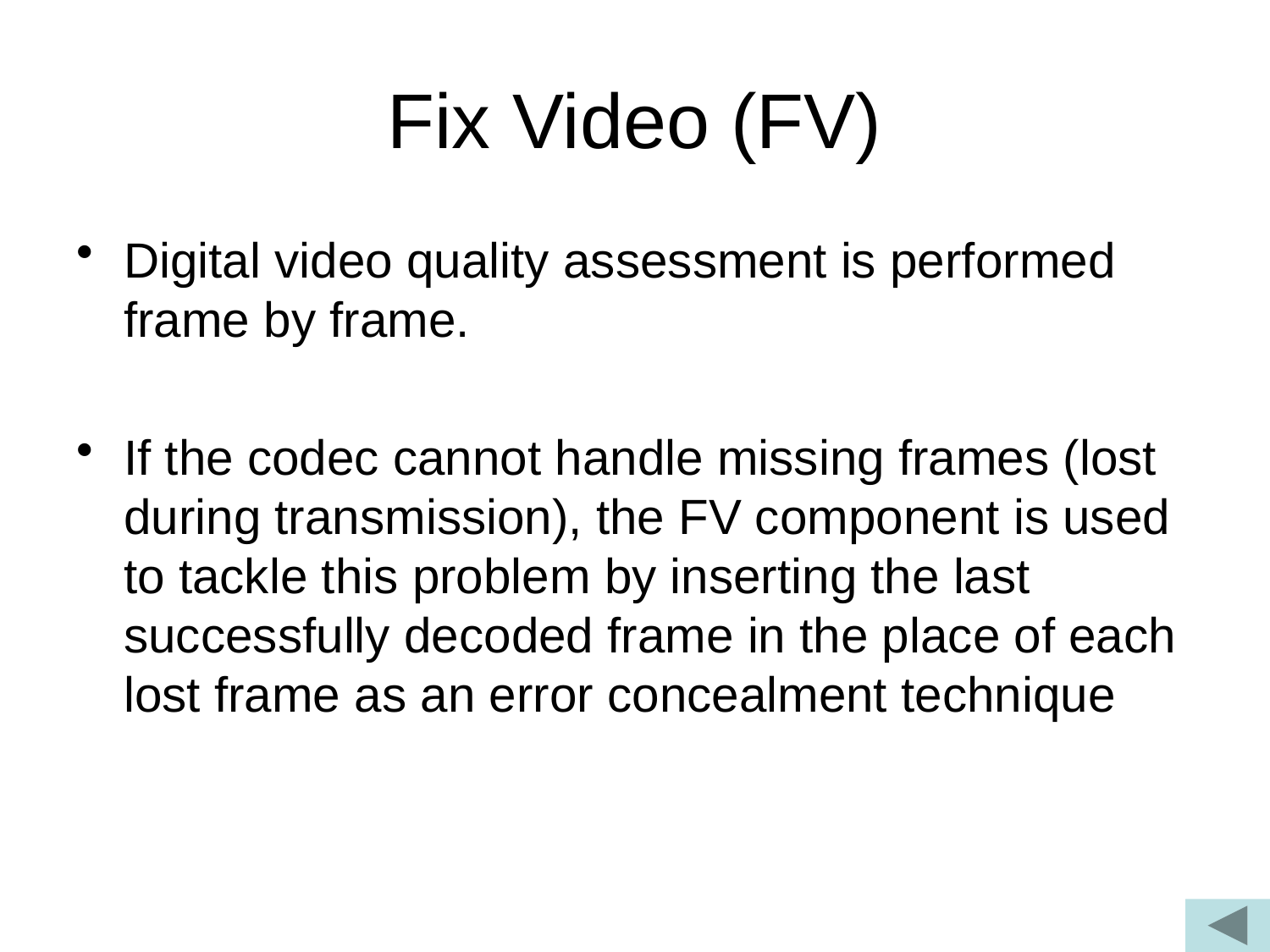

# Fix Video (FV)
Digital video quality assessment is performed frame by frame.

If the codec cannot handle missing frames (lost during transmission), the FV component is used to tackle this problem by inserting the last successfully decoded frame in the place of each lost frame as an error concealment technique